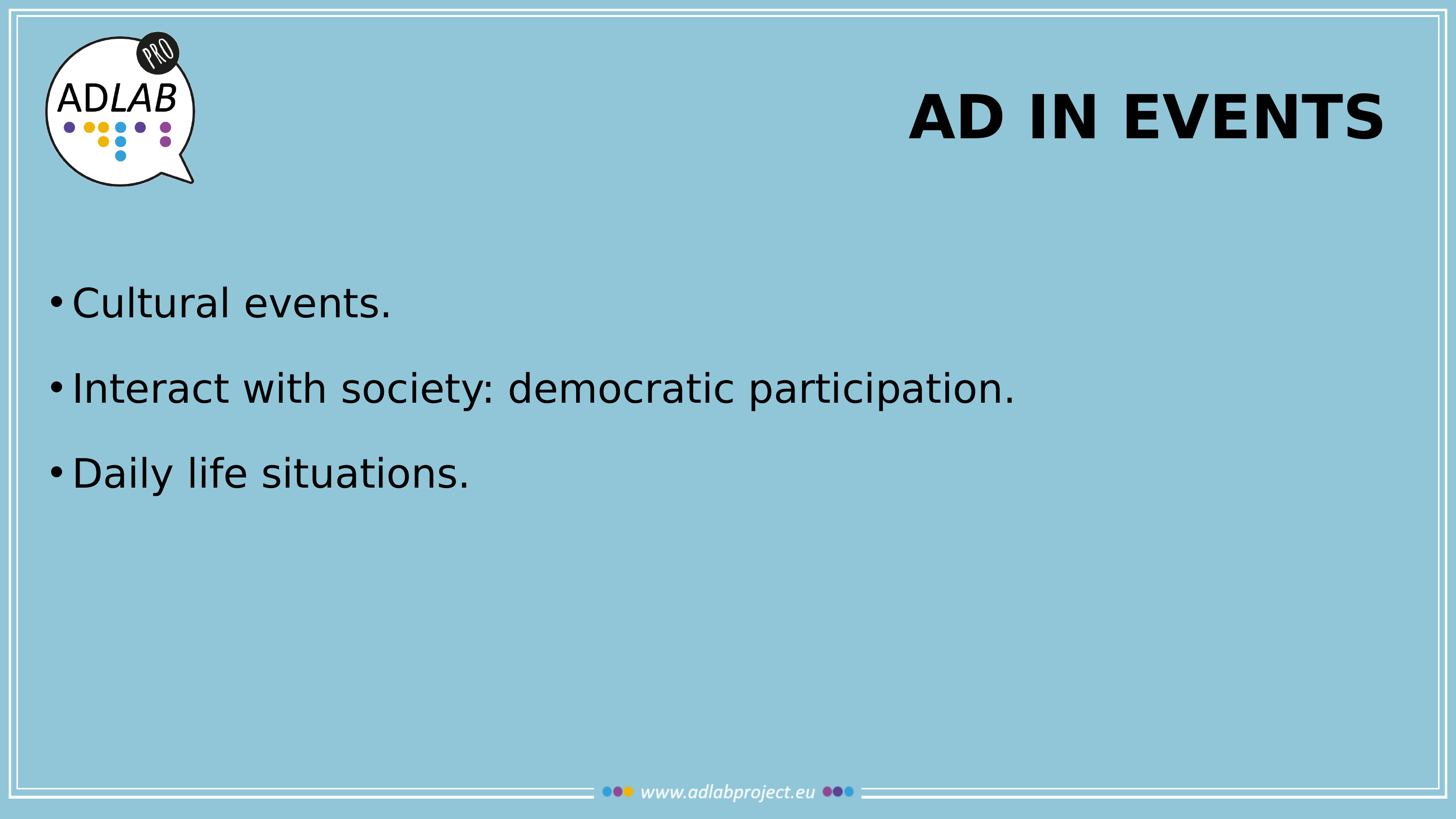

# AD in events
Cultural events.
Interact with society: democratic participation.
Daily life situations.